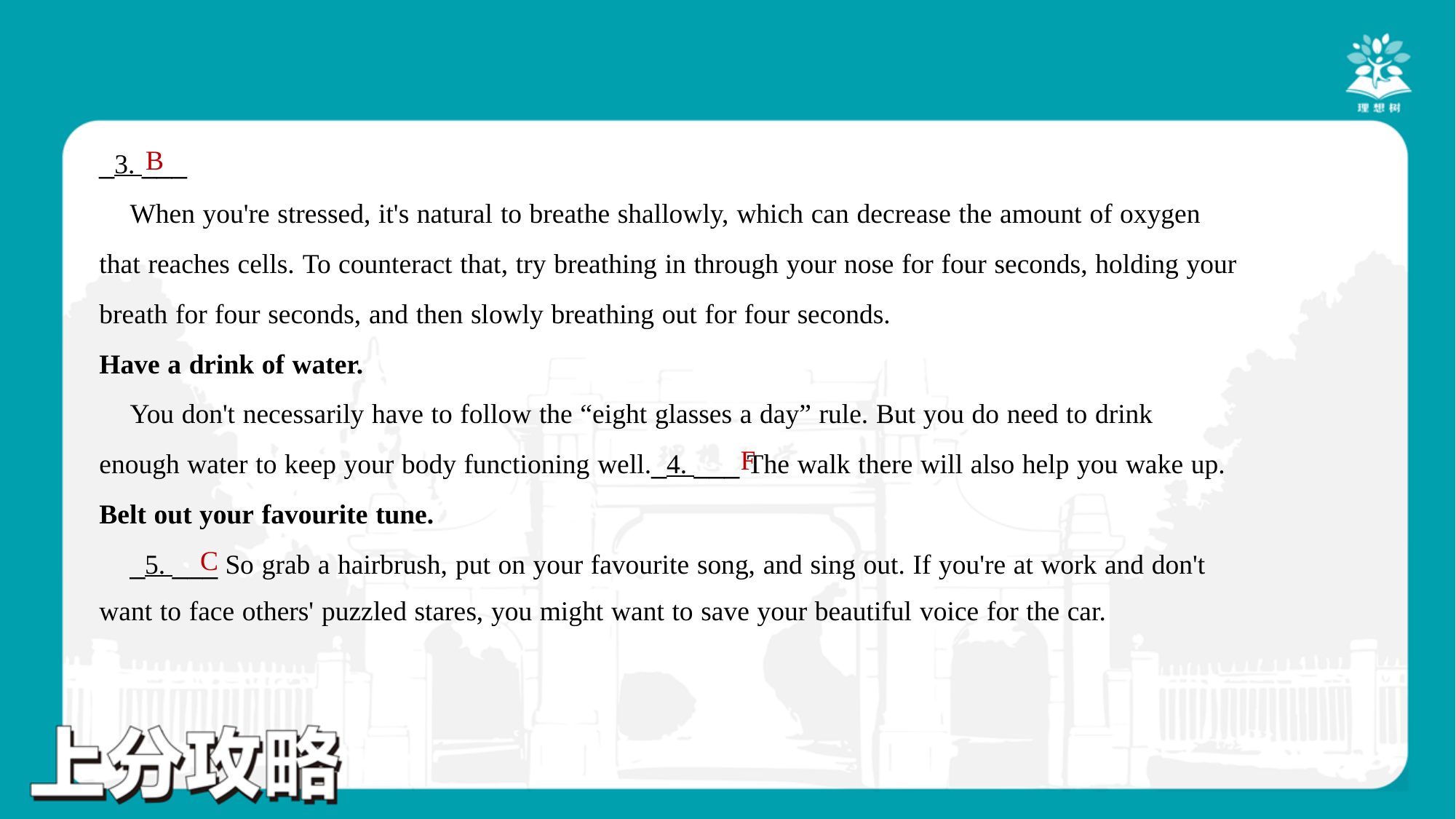

B
_3. ___
    When you're stressed, it's natural to breathe shallowly, which can decrease the amount of oxygen
that reaches cells. To counteract that, try breathing in through your nose for four seconds, holding your
breath for four seconds, and then slowly breathing out for four seconds.
Have a drink of water.
    You don't necessarily have to follow the “eight glasses a day” rule. But you do need to drink
enough water to keep your body functioning well._4. ___ The walk there will also help you wake up.
Belt out your favourite tune.
    _5. ___ So grab a hairbrush, put on your favourite song, and sing out. If you're at work and don't
want to face others' puzzled stares, you might want to save your beautiful voice for the car.
F
C